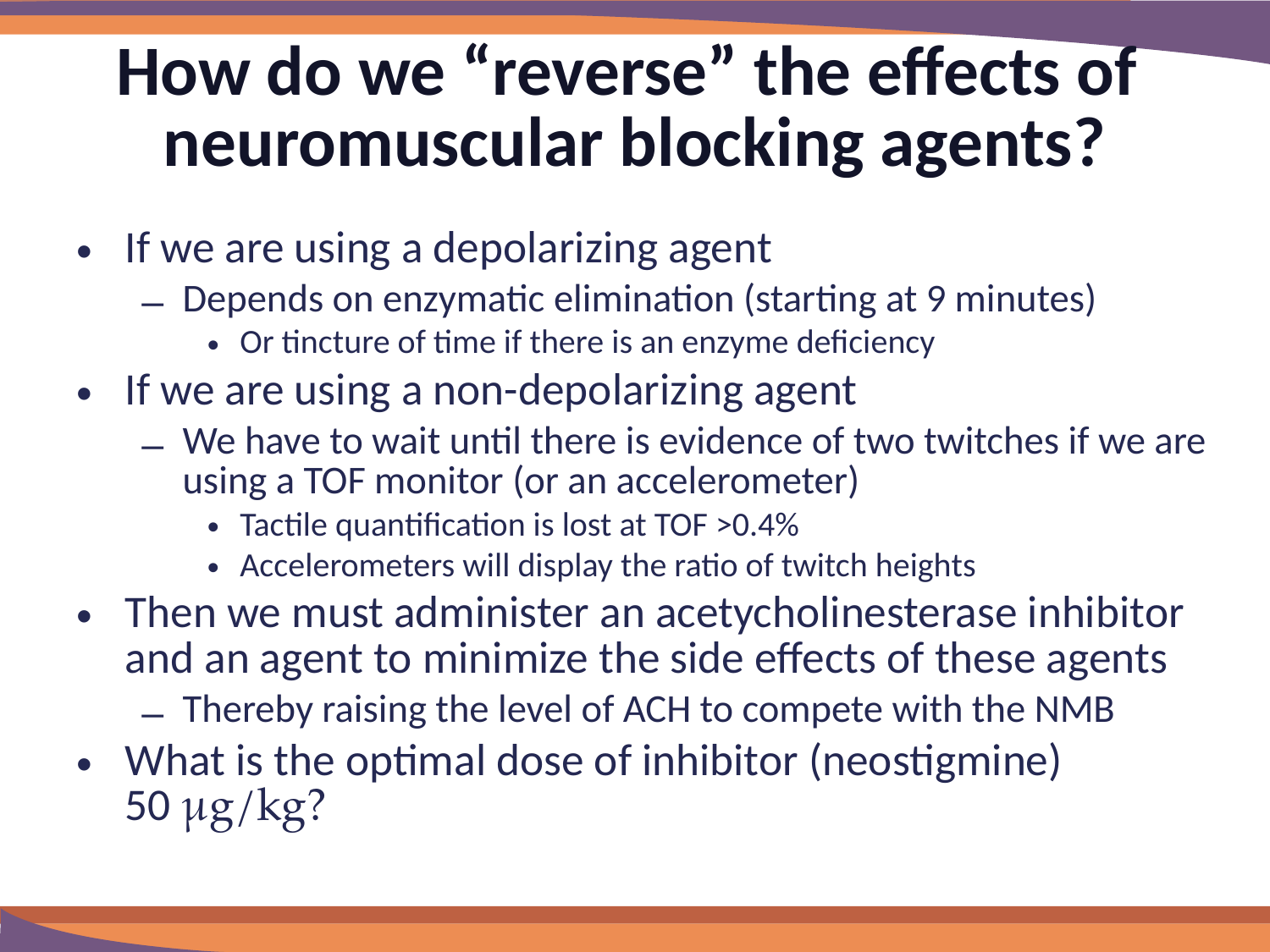

# How do we “reverse” the effects of  neuromuscular blocking agents?
If we are using a depolarizing agent
Depends on enzymatic elimination (starting at 9 minutes)
Or tincture of time if there is an enzyme deficiency
If we are using a non-depolarizing agent
We have to wait until there is evidence of two twitches if we are using a TOF monitor (or an accelerometer)
Tactile quantification is lost at TOF >0.4%
Accelerometers will display the ratio of twitch heights
Then we must administer an acetycholinesterase inhibitor and an agent to minimize the side effects of these agents
Thereby raising the level of ACH to compete with the NMB
What is the optimal dose of inhibitor (neostigmine)
50 μg/kg?